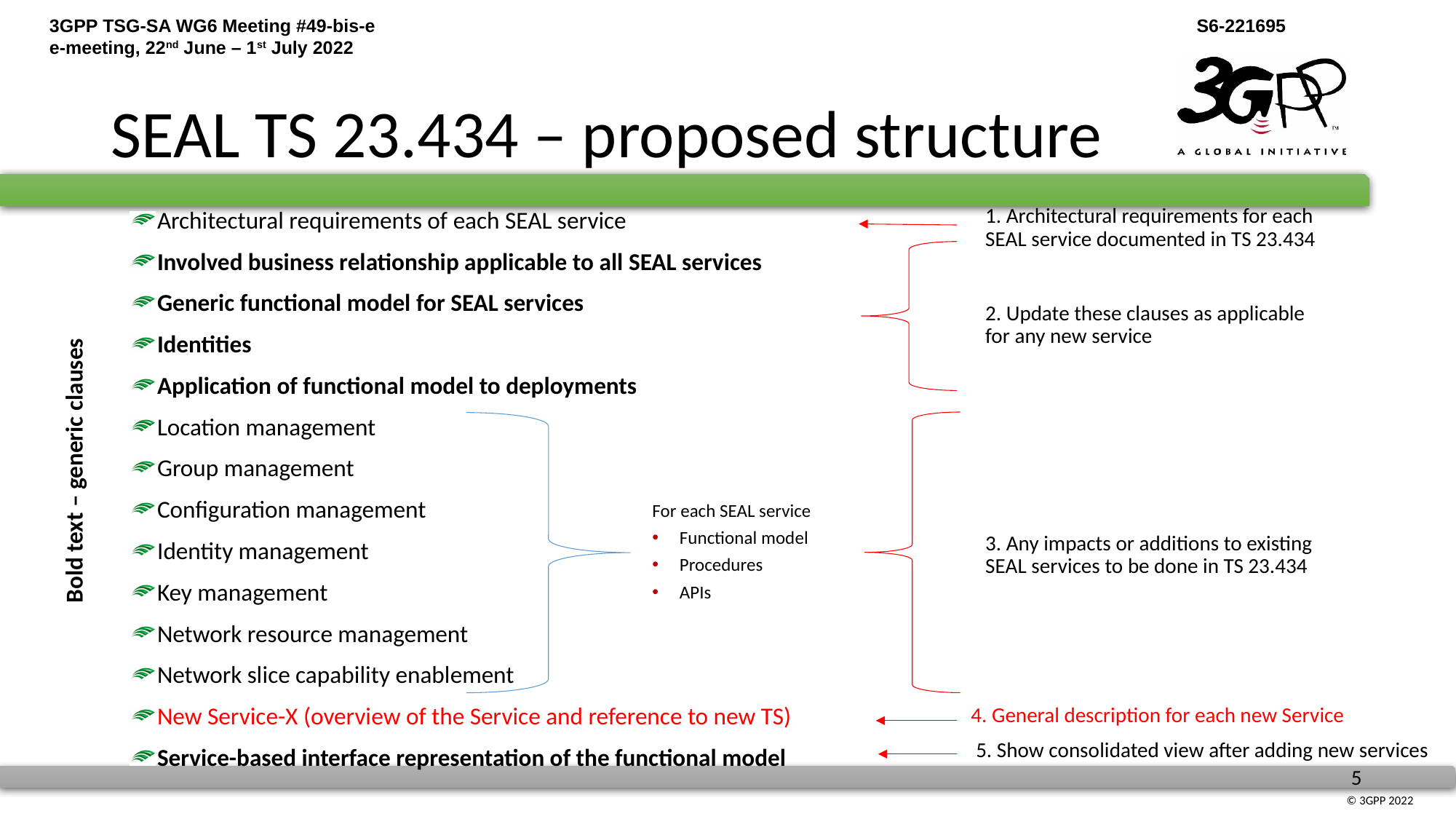

# SEAL TS 23.434 – proposed structure
1. Architectural requirements for each SEAL service documented in TS 23.434
Architectural requirements of each SEAL service
Involved business relationship applicable to all SEAL services
Generic functional model for SEAL services
Identities
Application of functional model to deployments
Location management
Group management
Configuration management
Identity management
Key management
Network resource management
Network slice capability enablement
New Service-X (overview of the Service and reference to new TS)
Service-based interface representation of the functional model

2. Update these clauses as applicable for any new service

Bold text – generic clauses
For each SEAL service
Functional model
Procedures
APIs
3. Any impacts or additions to existing SEAL services to be done in TS 23.434
4. General description for each new Service
5. Show consolidated view after adding new services